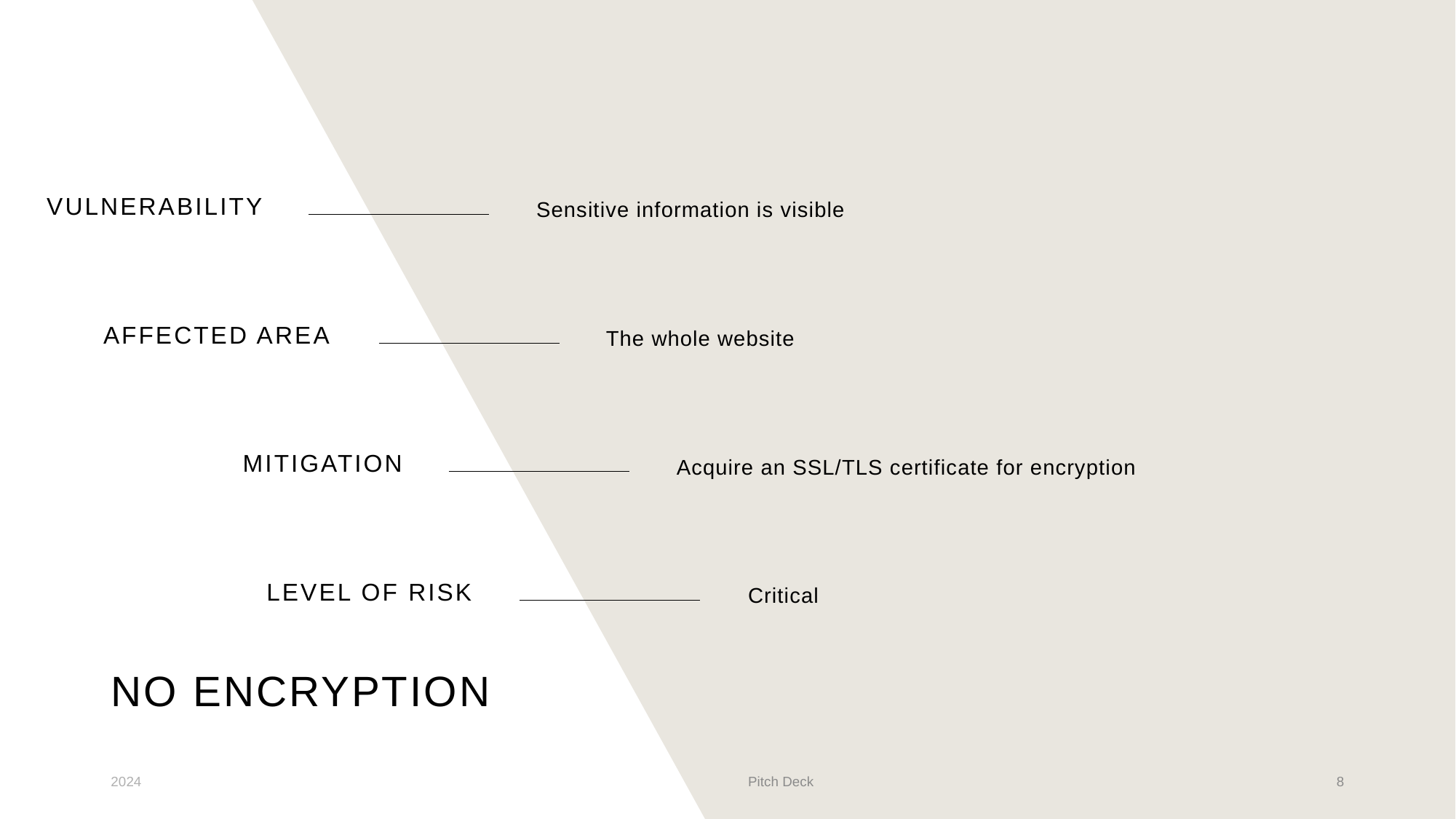

Vulnerability
Sensitive information is visible
Affected Area
The whole website
Mitigation
Acquire an SSL/TLS certificate for encryption
Level of Risk
Critical
# No Encryption
2024
Pitch Deck
8